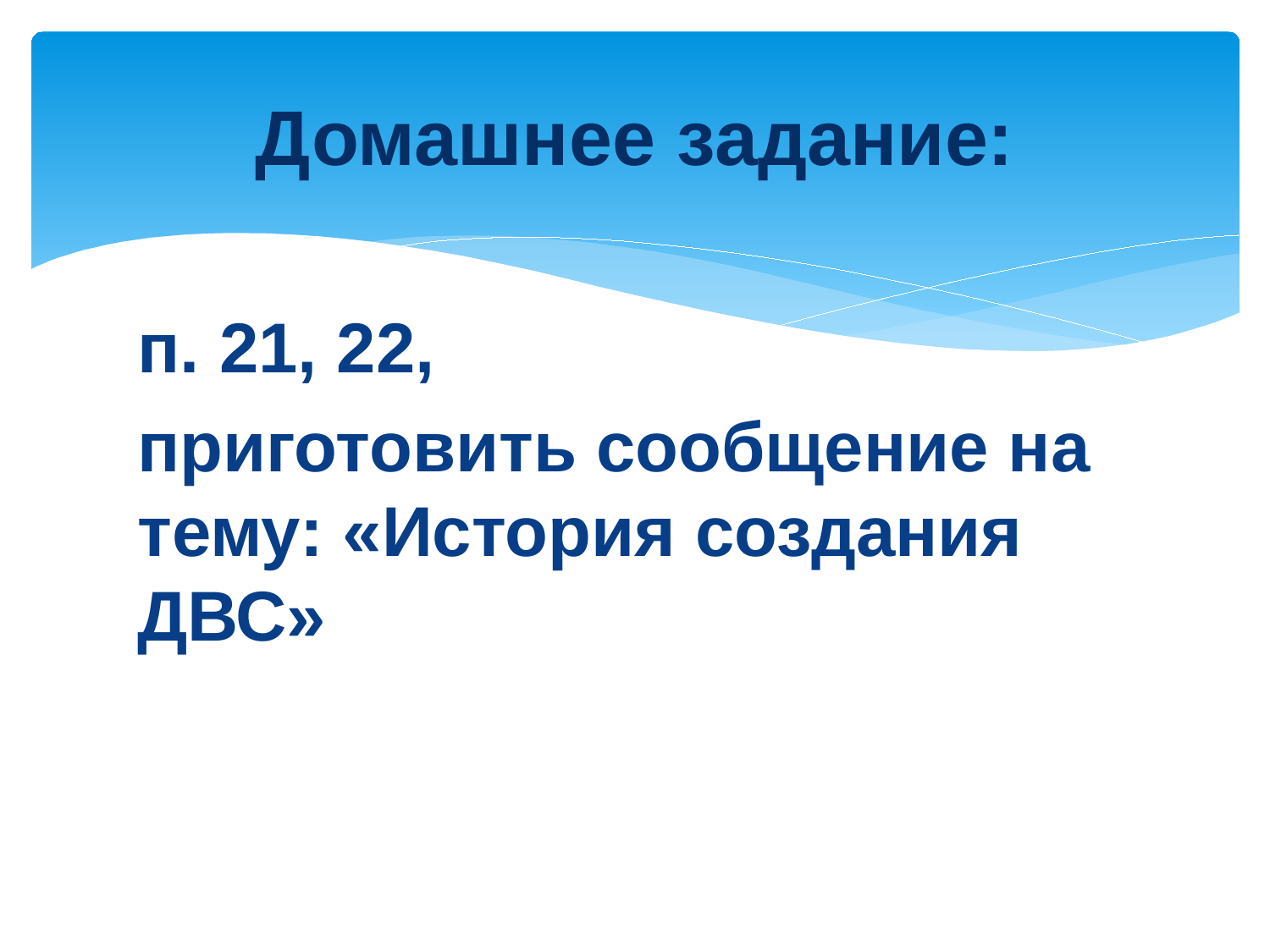

# Домашнее задание:
п. 21, 22,
приготовить сообщение на тему: «История создания ДВС»